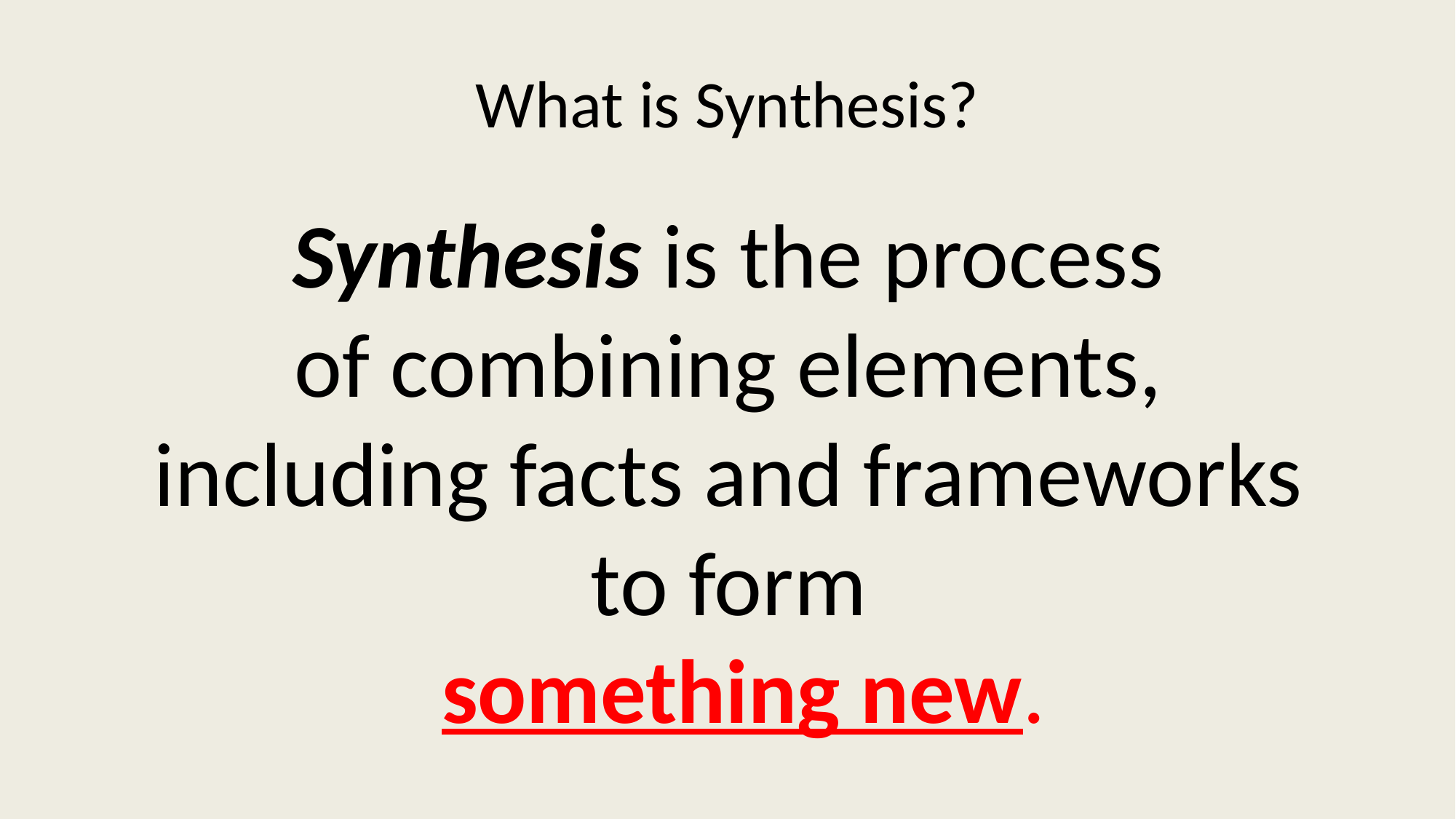

# What is Synthesis?
Synthesis is the process
of combining elements,
including facts and frameworks
to form
 something new.
something new.